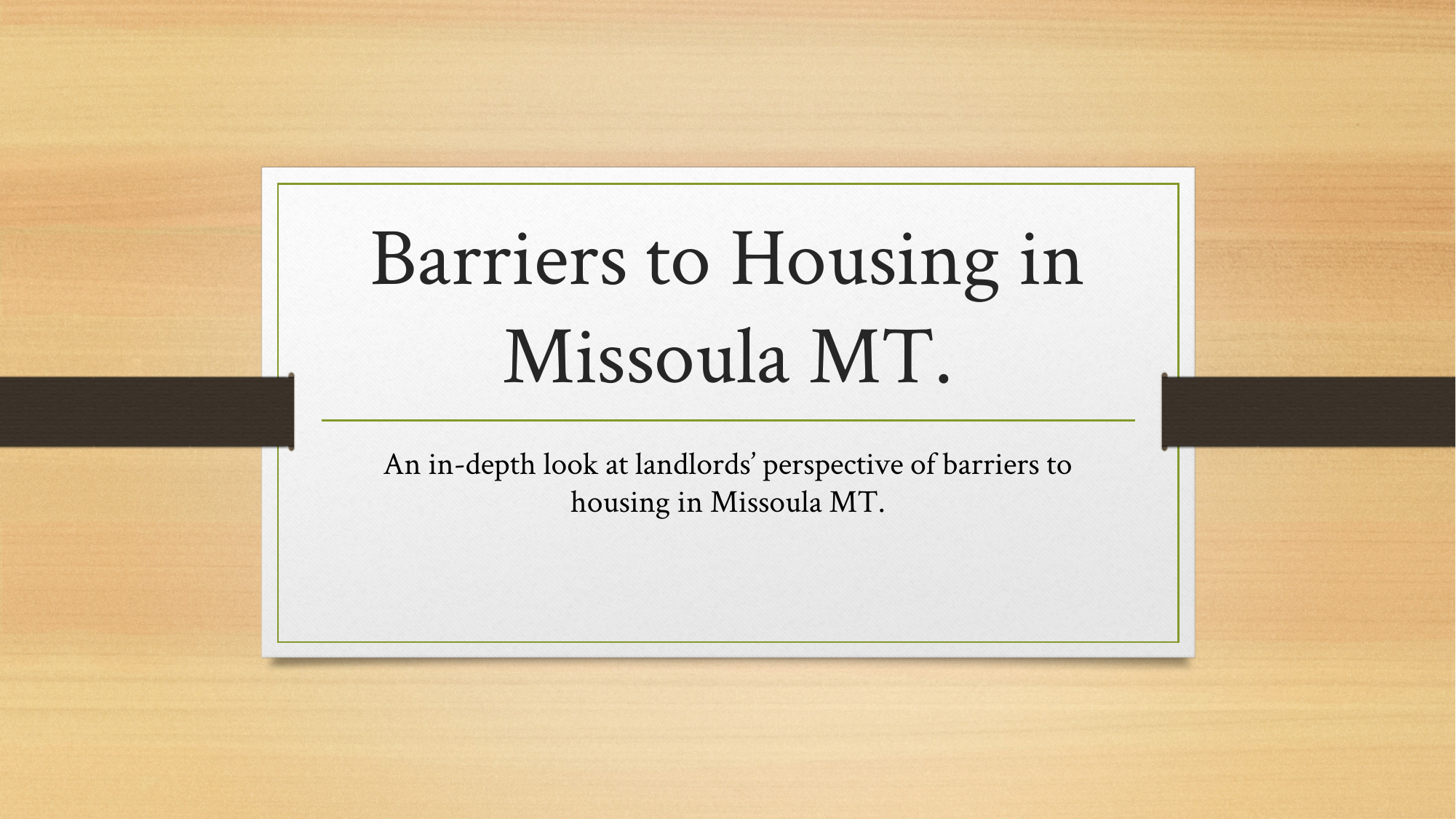

# Barriers to Housing in Missoula MT.
An in-depth look at landlords’ perspective of barriers to housing in Missoula MT.